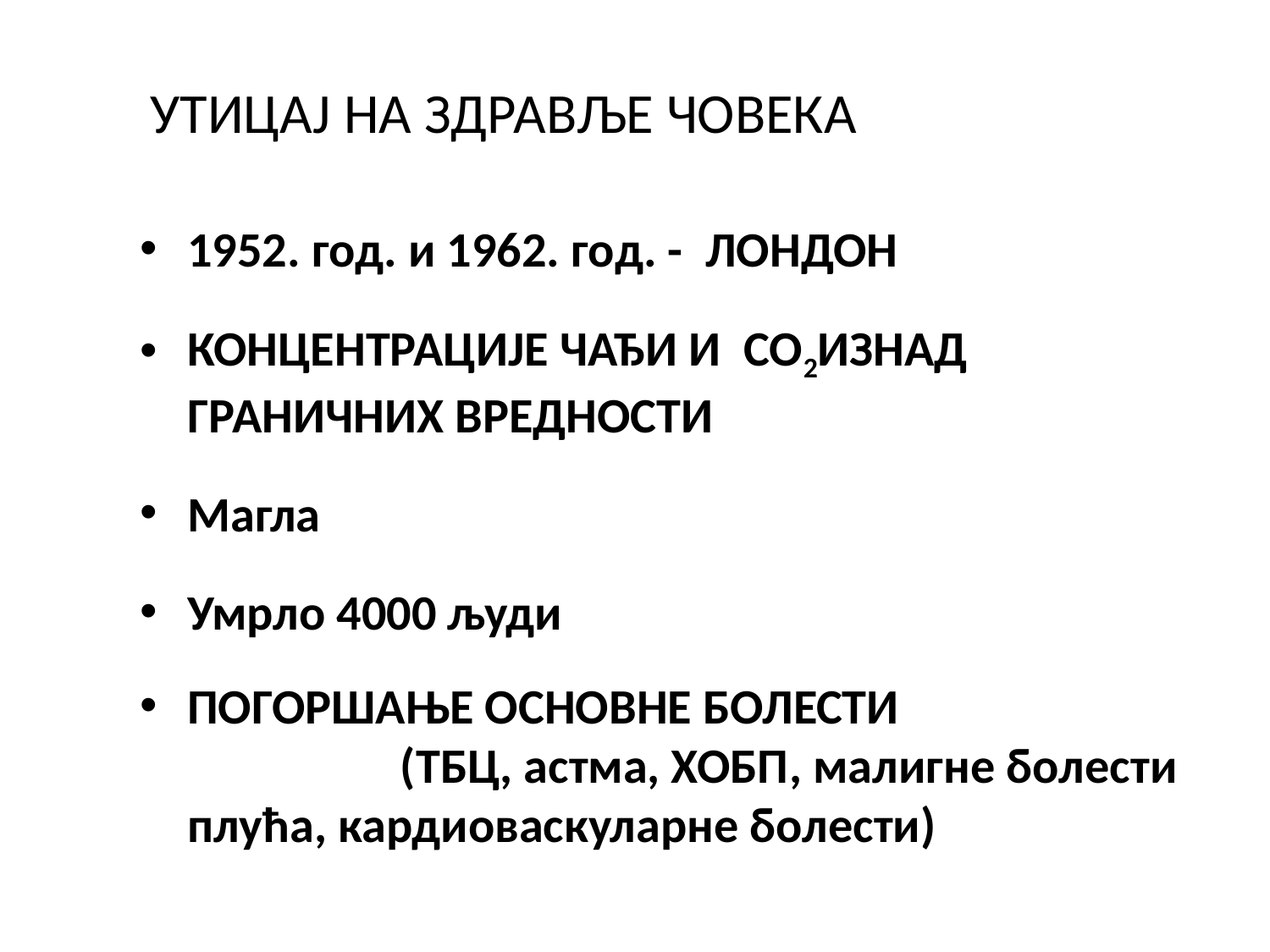

# УТИЦАЈ НА ЗДРАВЉЕ ЧОВЕКА
1952. год. и 1962. год. -  ЛОНДОН

КОНЦЕНТРАЦИЈЕ ЧАЂИ И  СО2ИЗНАД ГРАНИЧНИХ ВРЕДНОСТИ

Магла

Умрло 4000 људи

ПОГОРШАЊЕ ОСНОВНЕ БОЛЕСТИ                                             (ТБЦ, астма, ХОБП, малигне болести плућа, кардиоваскуларне болести)